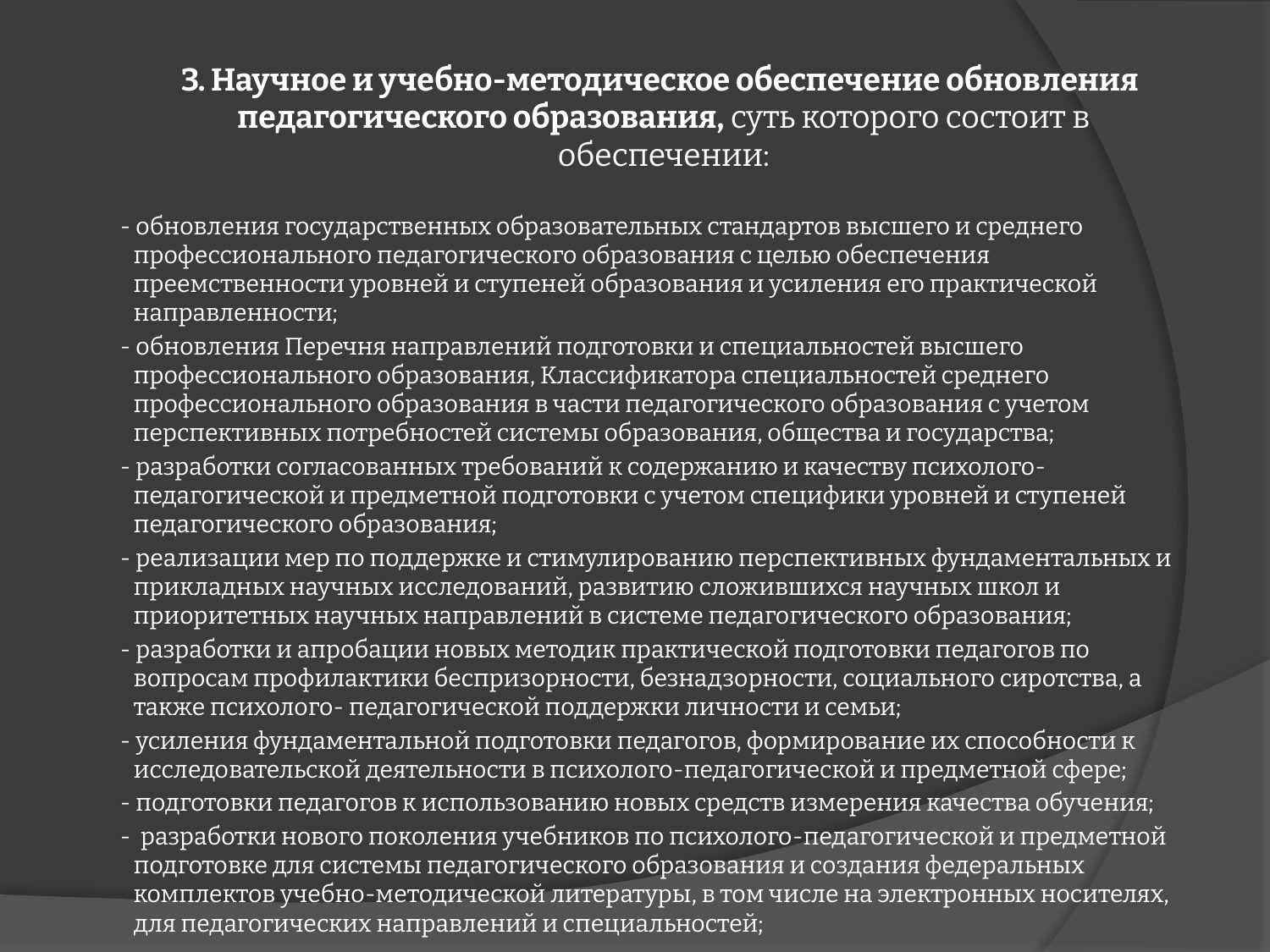

3. Научное и учебно-методическое обеспечение обновления педагогического образования, суть которого состоит в обеспечении:

        - обновления государственных образовательных стандартов высшего и среднего профессионального педагогического образования с целью обеспечения преемственности уровней и ступеней образования и усиления его практической направленности;
        - обновления Перечня направлений подготовки и специальностей высшего профессионального образования, Классификатора специальностей среднего профессионального образования в части педагогического образования с учетом перспективных потребностей системы образования, общества и государства;
        - разработки согласованных требований к содержанию и качеству психолого-педагогической и предметной подготовки с учетом специфики уровней и ступеней педагогического образования;
        - реализации мер по поддержке и стимулированию перспективных фундаментальных и прикладных научных исследований, развитию сложившихся научных школ и приоритетных научных направлений в системе педагогического образования;
        - разработки и апробации новых методик практической подготовки педагогов по вопросам профилактики беспризорности, безнадзорности, социального сиротства, а также психолого- педагогической поддержки личности и семьи;
        - усиления фундаментальной подготовки педагогов, формирование их способности к исследовательской деятельности в психолого-педагогической и предметной сфере;
        - подготовки педагогов к использованию новых средств измерения качества обучения;
        -  разработки нового поколения учебников по психолого-педагогической и предметной подготовке для системы педагогического образования и создания федеральных комплектов учебно-методической литературы, в том числе на электронных носителях, для педагогических направлений и специальностей;